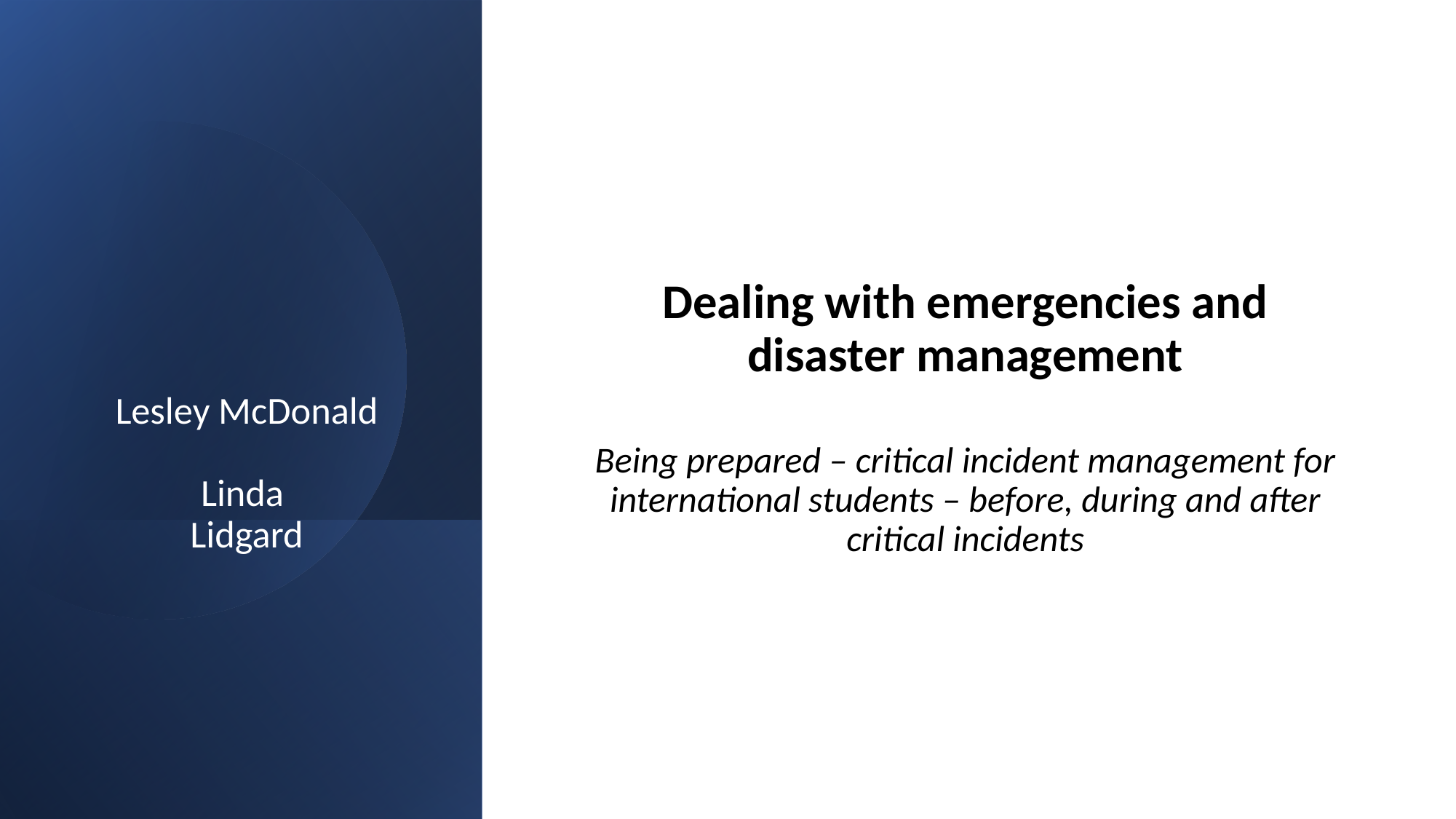

Dealing with emergencies and disaster management

Being prepared – critical incident management for international students – before, during and after critical incidents

# Lesley McDonald Linda Lidgard